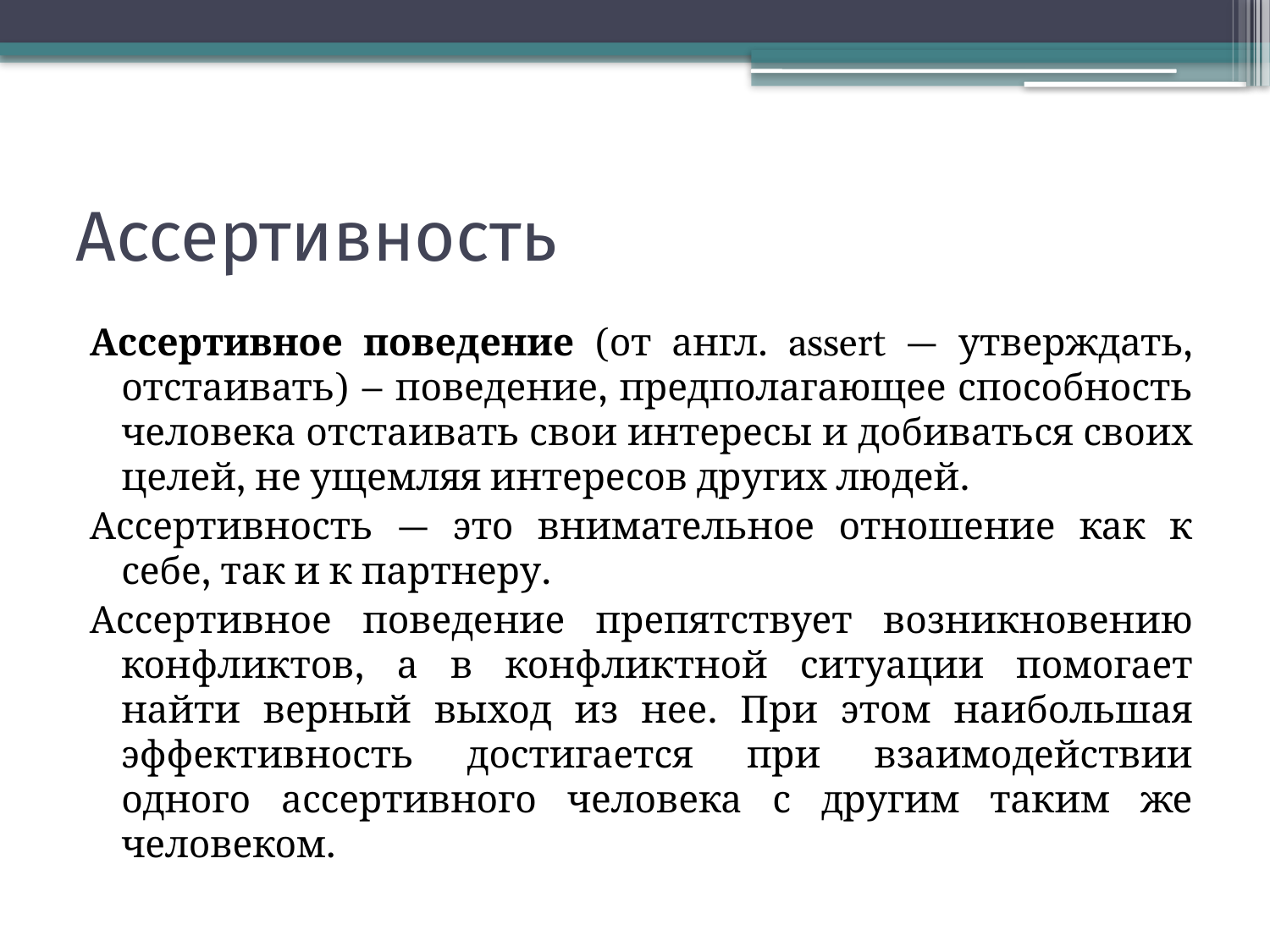

# Ассертивность
Ассертивное поведение (от англ. assert — утверждать, отстаивать) – поведение, предполагающее способность человека отстаивать свои интересы и добиваться своих целей, не ущемляя интересов других людей.
Ассертивность — это внимательное отношение как к себе, так и к партнеру.
Ассертивное поведение препятствует возникновению конфликтов, а в конфликтной ситуации помогает найти верный выход из нее. При этом наибольшая эффективность достигается при взаимодействии одного ассертивного человека с другим таким же человеком.